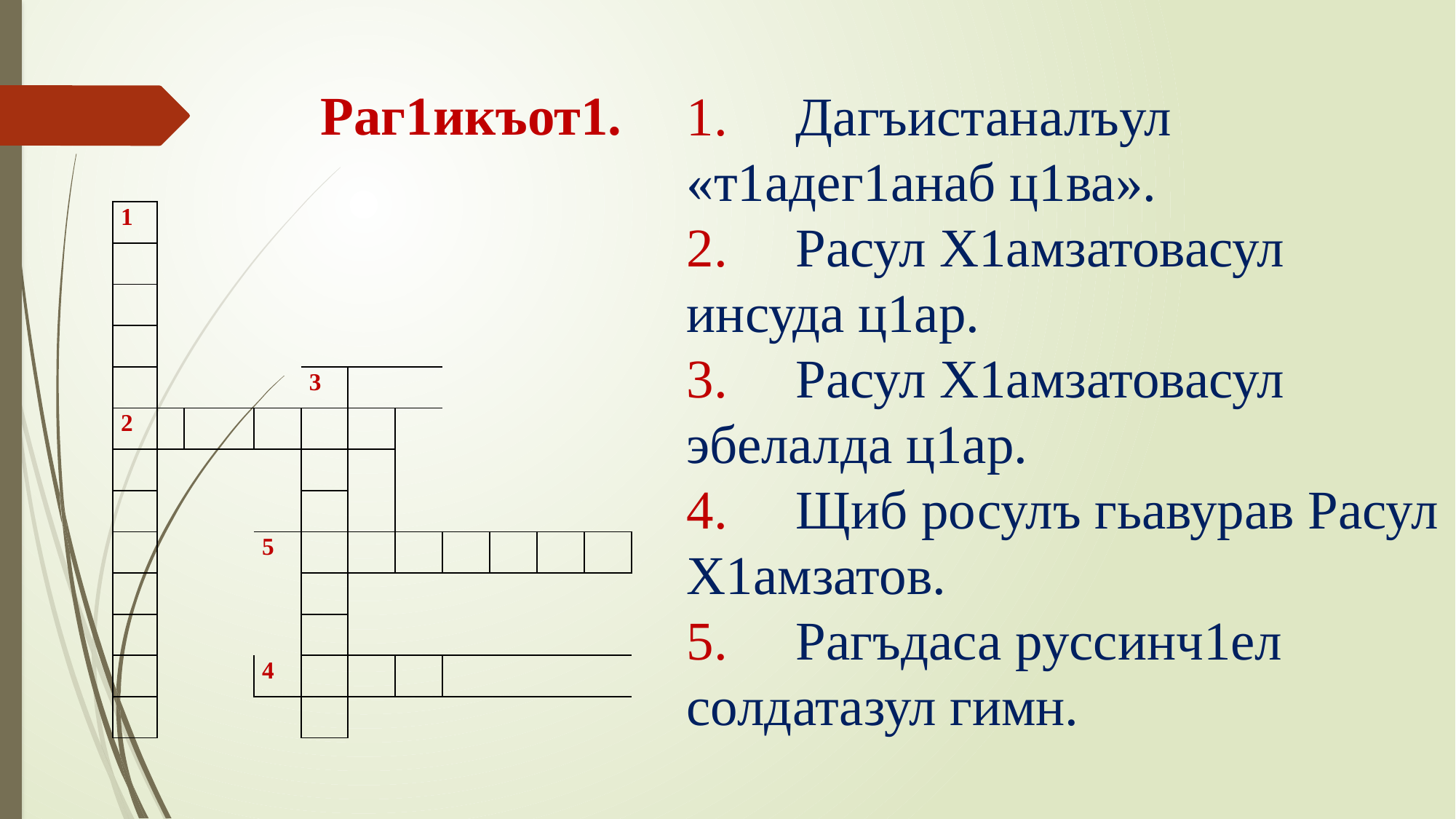

# Раг1икъот1.
1.	Дагъистаналъул «т1адег1анаб ц1ва».
2.	Расул Х1амзатовасул инсуда ц1ар.
3.	Расул Х1амзатовасул эбелалда ц1ар.
4.	Щиб росулъ гьавурав Расул Х1амзатов.
5.	Рагъдаса руссинч1ел солдатазул гимн.
| 1 |  |  |  |  |  |  |  |  |  |  |
| --- | --- | --- | --- | --- | --- | --- | --- | --- | --- | --- |
|  |  |  |  |  |  |  |  |  |  |  |
|  |  |  |  |  |  |  |  |  |  |  |
|  |  |  |  |  |  |  |  |  |  |  |
|  |  |  |  | 3 |  |  |  |  |  |  |
| 2 |  |  |  |  |  |  |  |  |  |  |
|  |  |  |  |  |  |  |  |  |  |  |
|  |  |  |  |  |  |  |  |  |  |  |
|  |  |  | 5 |  |  |  |  |  |  |  |
|  |  |  |  |  |  |  |  |  |  |  |
|  |  |  |  |  |  |  |  |  |  |  |
|  |  |  | 4 |  |  |  |  |  |  |  |
|  |  |  |  |  |  |  |  |  |  |  |